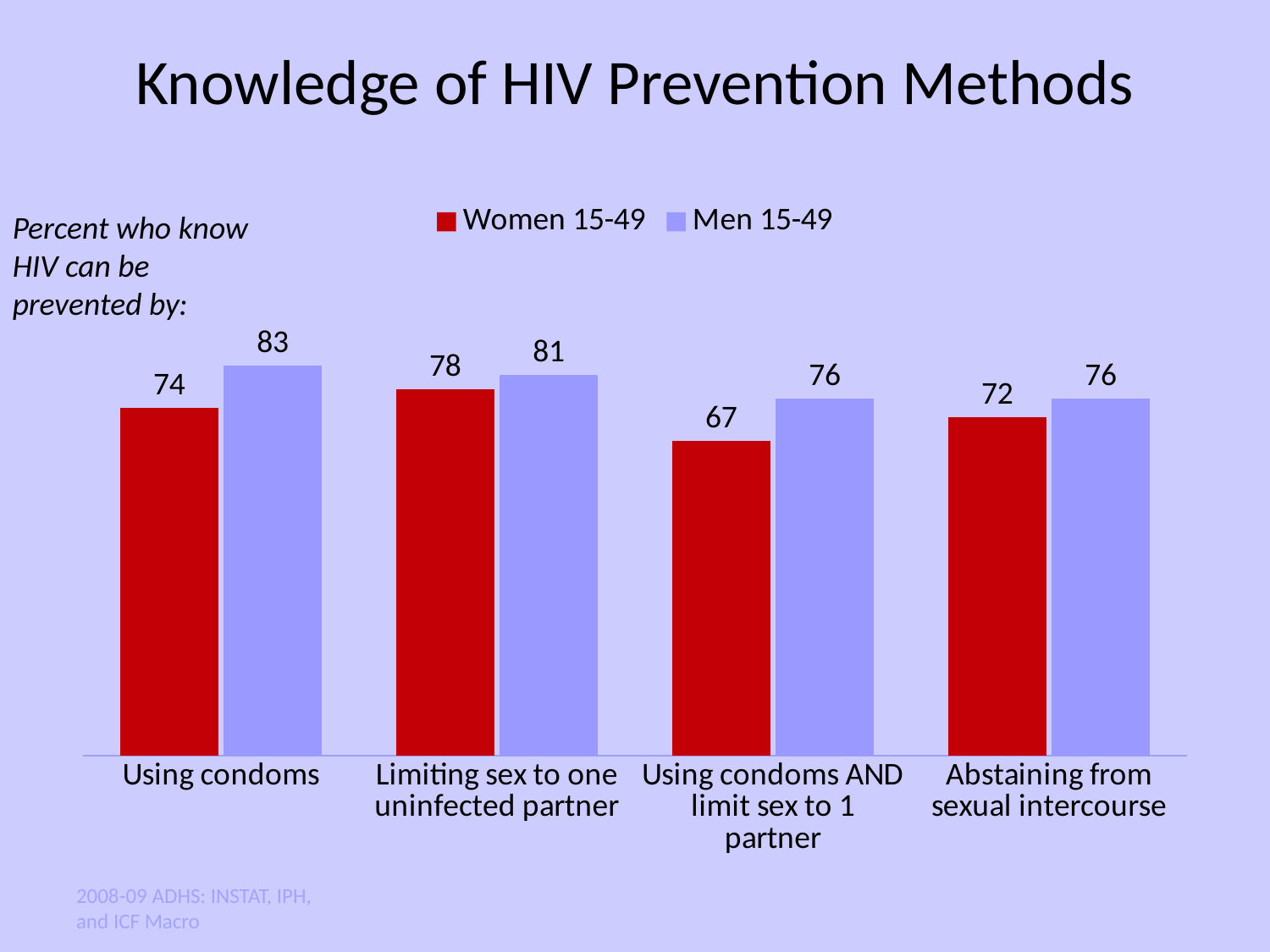

# Knowledge of HIV Prevention Methods

### Chart

| Category | Women 15-49 | Men 15-49 |
|---|---|---|
| Using condoms | 74.0 | 83.0 |
| Limiting sex to one uninfected partner | 78.0 | 81.0 |
| Using condoms AND limit sex to 1 partner | 67.0 | 76.0 |
| Abstaining from sexual intercourse | 72.0 | 76.0 |
Percent who know HIV can be prevented by:
2008-09 ADHS: INSTAT, IPH, and ICF Macro